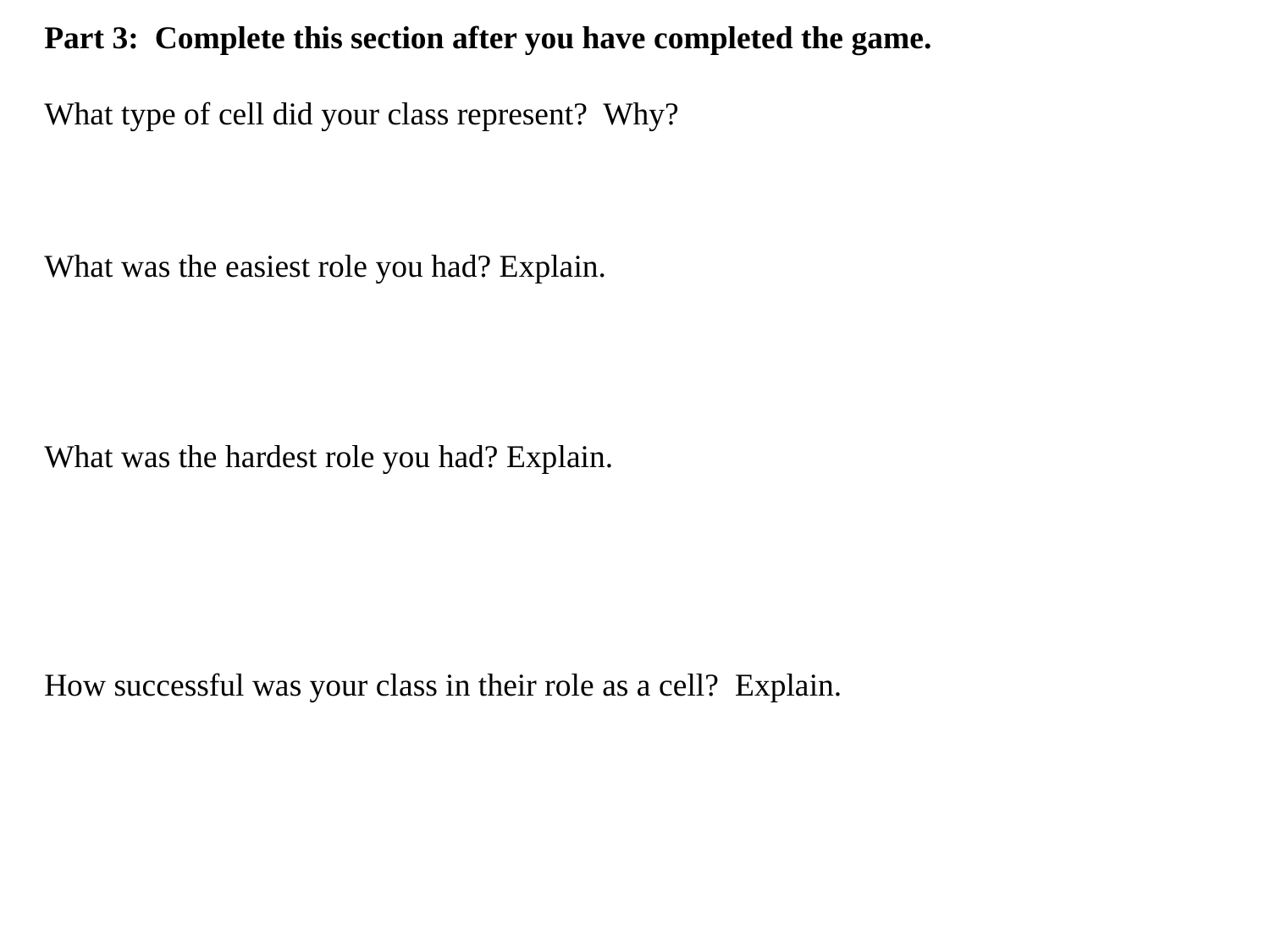

Part 3:  Complete this section after you have completed the game.

What type of cell did your class represent?  Why?

What was the easiest role you had? Explain.

What was the hardest role you had? Explain.

How successful was your class in their role as a cell?  Explain.